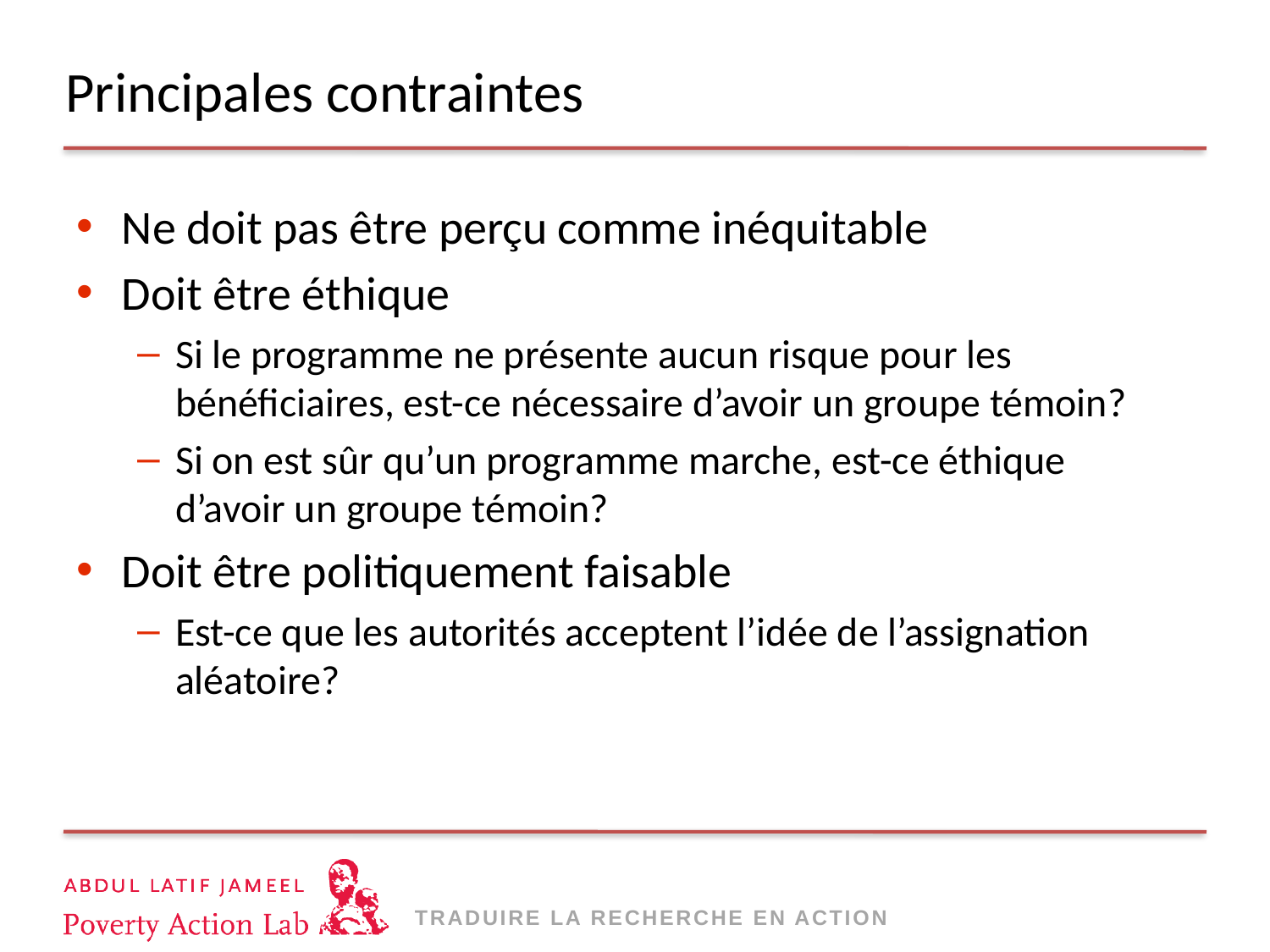

Principales contraintes
Ne doit pas être perçu comme inéquitable
Doit être éthique
Si le programme ne présente aucun risque pour les bénéficiaires, est-ce nécessaire d’avoir un groupe témoin?
Si on est sûr qu’un programme marche, est-ce éthique d’avoir un groupe témoin?
Doit être politiquement faisable
Est-ce que les autorités acceptent l’idée de l’assignation aléatoire?